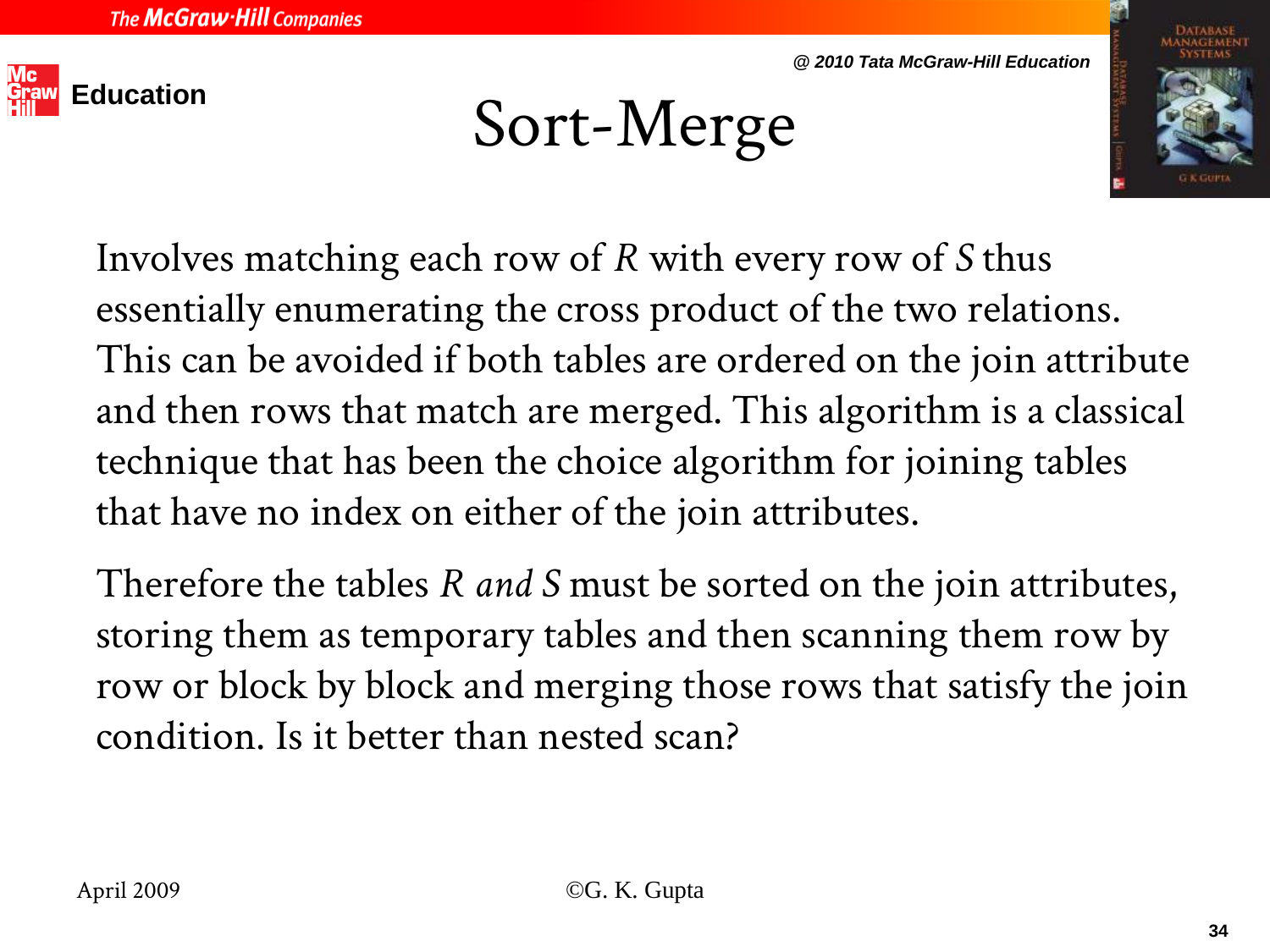

# Sort-Merge
Involves matching each row of R with every row of S thus essentially enumerating the cross product of the two relations. This can be avoided if both tables are ordered on the join attribute and then rows that match are merged. This algorithm is a classical technique that has been the choice algorithm for joining tables that have no index on either of the join attributes.
Therefore the tables R and S must be sorted on the join attributes, storing them as temporary tables and then scanning them row by row or block by block and merging those rows that satisfy the join condition. Is it better than nested scan?

April 2009
©G. K. Gupta